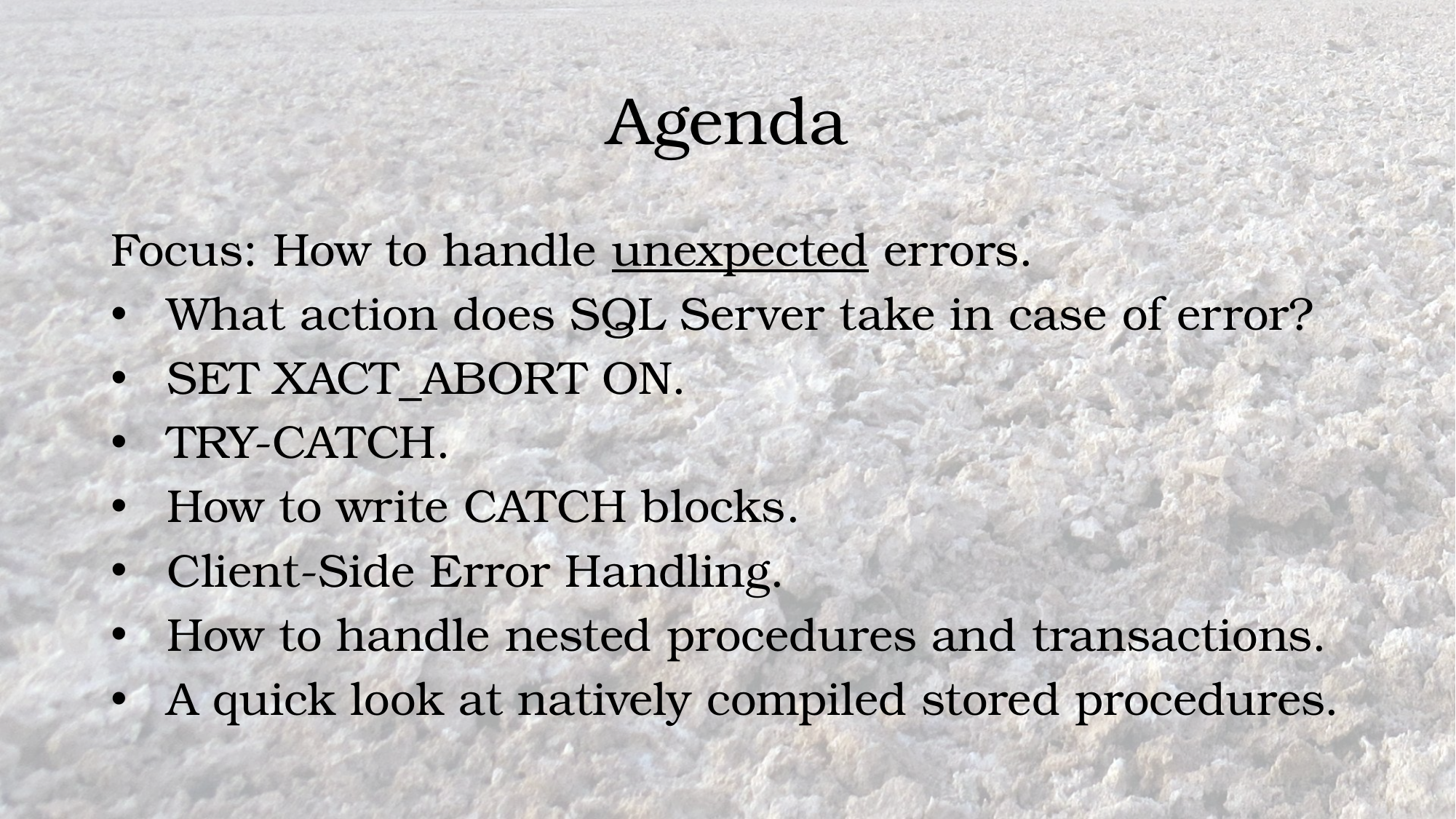

# Agenda
Focus: How to handle unexpected errors.
What action does SQL Server take in case of error?
SET XACT_ABORT ON.
TRY-CATCH.
How to write CATCH blocks.
Client-Side Error Handling.
How to handle nested procedures and transactions.
A quick look at natively compiled stored procedures.